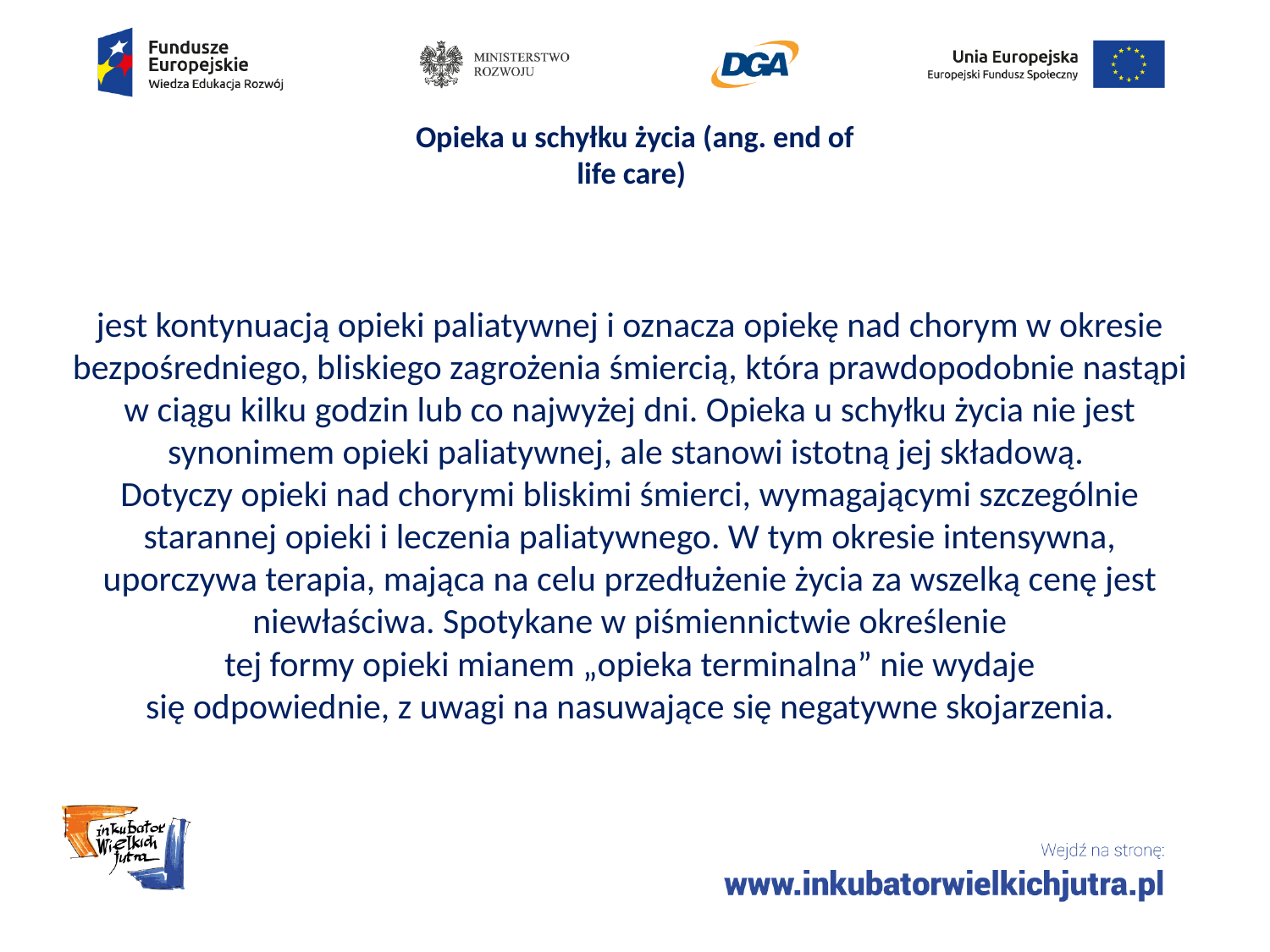

# Opieka u schyłku życia (ang. end of life care)
jest kontynuacją opieki paliatywnej i oznacza opiekę nad chorym w okresie bezpośredniego, bliskiego zagrożenia śmiercią, która prawdopodobnie nastąpi w ciągu kilku godzin lub co najwyżej dni. Opieka u schyłku życia nie jest synonimem opieki paliatywnej, ale stanowi istotną jej składową.
Dotyczy opieki nad chorymi bliskimi śmierci, wymagającymi szczególnie
starannej opieki i leczenia paliatywnego. W tym okresie intensywna,
uporczywa terapia, mająca na celu przedłużenie życia za wszelką cenę jest
niewłaściwa. Spotykane w piśmiennictwie określenie
tej formy opieki mianem „opieka terminalna” nie wydaje
się odpowiednie, z uwagi na nasuwające się negatywne skojarzenia.